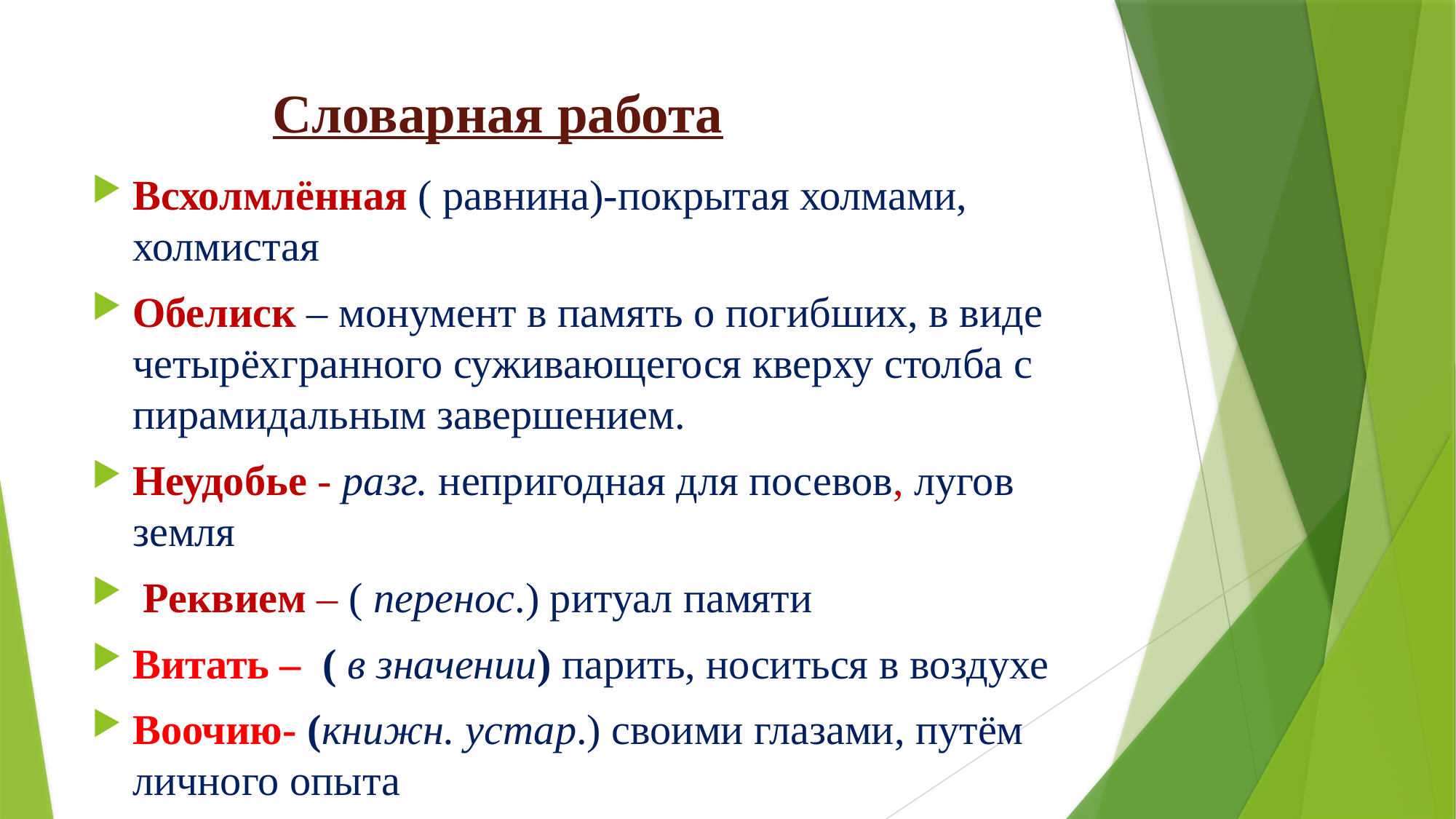

# Словарная работа
Всхолмлённая ( равнина)-покрытая холмами, холмистая
Обелиск – монумент в память о погибших, в виде четырёхгранного суживающегося кверху столба с пирамидальным завершением.
Неудобье - разг. непригодная для посевов, лугов  земля
 Реквием – ( перенос.) ритуал памяти
Витать –  ( в значении) парить, носиться в воздухе
Воочию- (книжн. устар.) своими глазами, путём личного опыта